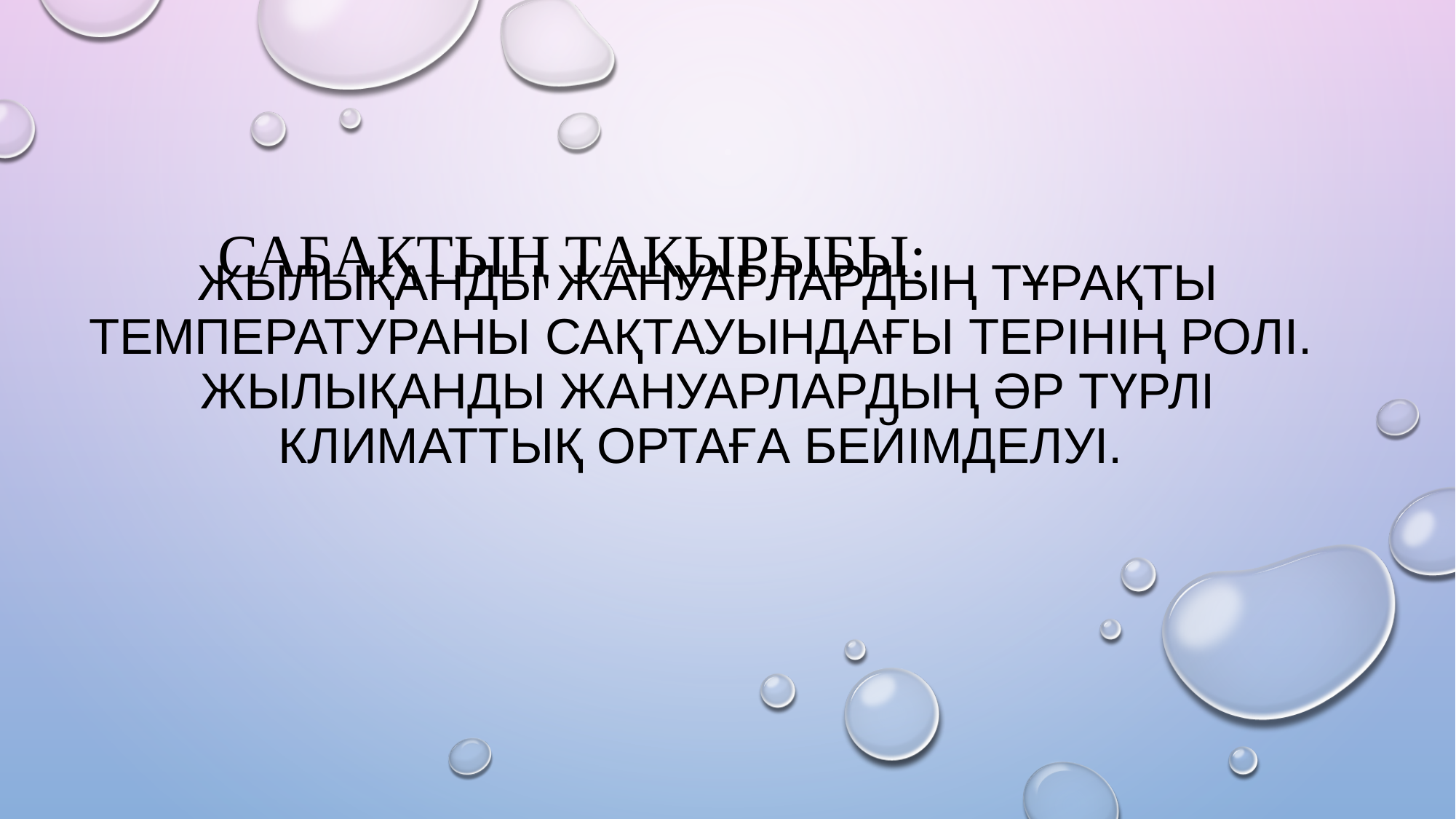

Сабақтың тақырыбы:
# Жылықанды жануарлардың тұрақты температураны сақтауындағы терінің ролі.  Жылықанды жануарлардың әр түрлі климаттық ортаға бейімделуі.